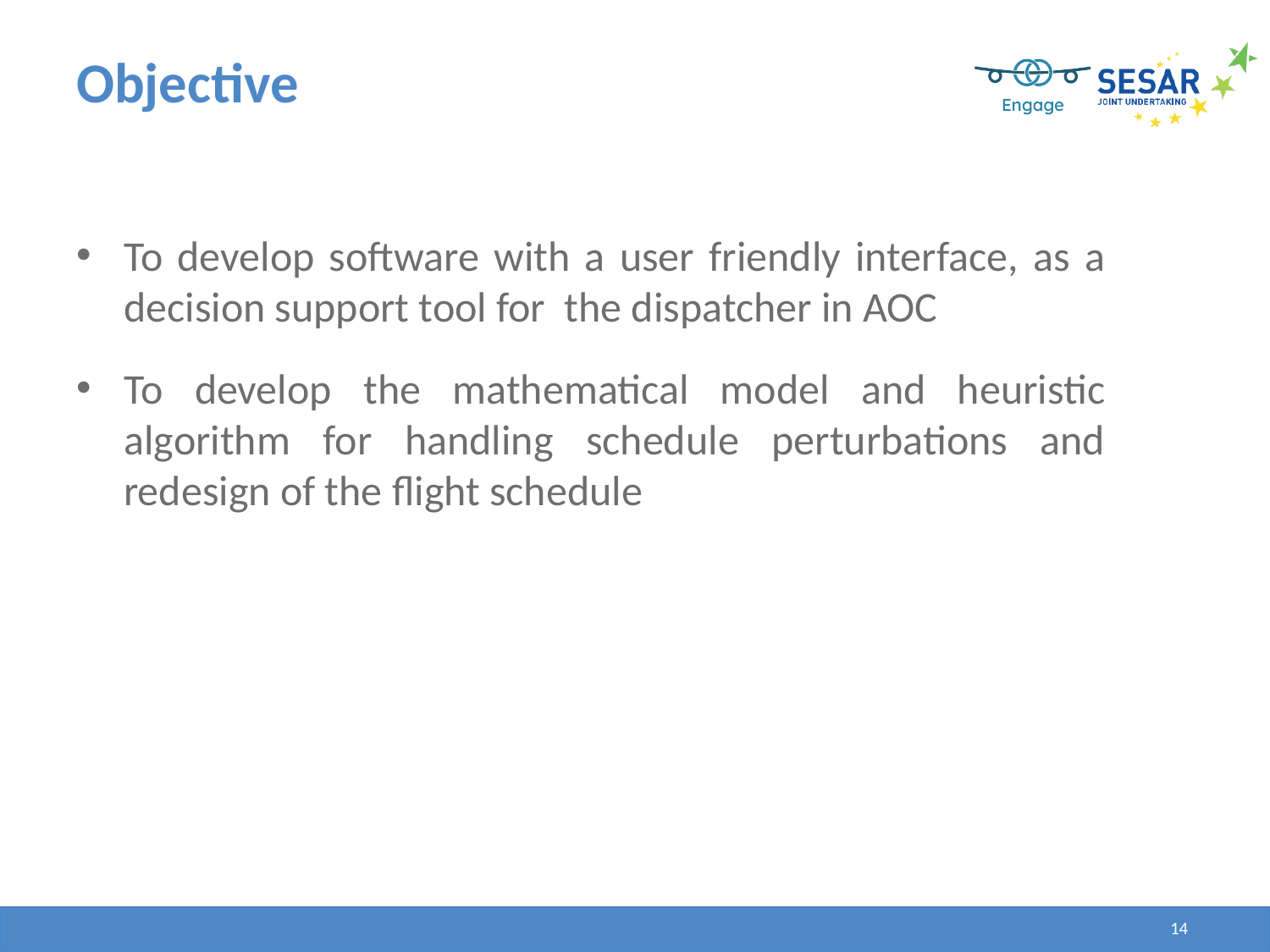

# Objective
To develop software with a user friendly interface, as a decision support tool for  the dispatcher in AOC
To develop the mathematical model and heuristic algorithm for handling schedule perturbations and redesign of the flight schedule

14